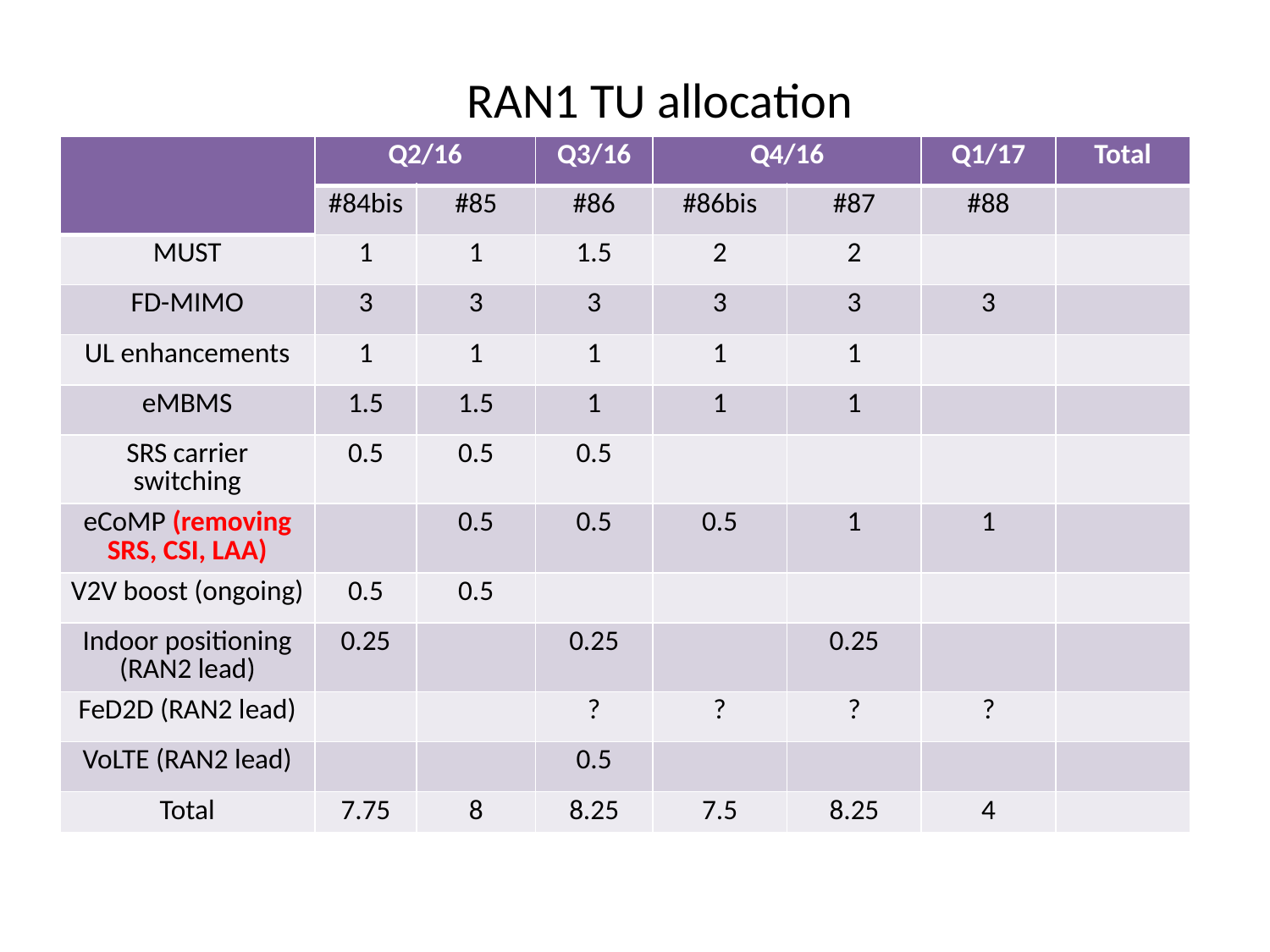

# RAN1 TU allocation
|  | Q2/16 |  | Q3/16 | Q4/16 |  | Q1/17 | Total |
| --- | --- | --- | --- | --- | --- | --- | --- |
|  | #84bis | #85 | #86 | #86bis | #87 | #88 |  |
| MUST | 1 | 1 | 1.5 | 2 | 2 |  |  |
| FD-MIMO | 3 | 3 | 3 | 3 | 3 | 3 |  |
| UL enhancements | 1 | 1 | 1 | 1 | 1 |  |  |
| eMBMS | 1.5 | 1.5 | 1 | 1 | 1 |  |  |
| SRS carrier switching | 0.5 | 0.5 | 0.5 |  |  |  |  |
| eCoMP (removing SRS, CSI, LAA) |  | 0.5 | 0.5 | 0.5 | 1 | 1 |  |
| V2V boost (ongoing) | 0.5 | 0.5 |  |  |  |  |  |
| Indoor positioning (RAN2 lead) | 0.25 |  | 0.25 |  | 0.25 |  |  |
| FeD2D (RAN2 lead) |  |  | ? | ? | ? | ? |  |
| VoLTE (RAN2 lead) |  |  | 0.5 |  |  |  |  |
| Total | 7.75 | 8 | 8.25 | 7.5 | 8.25 | 4 |  |